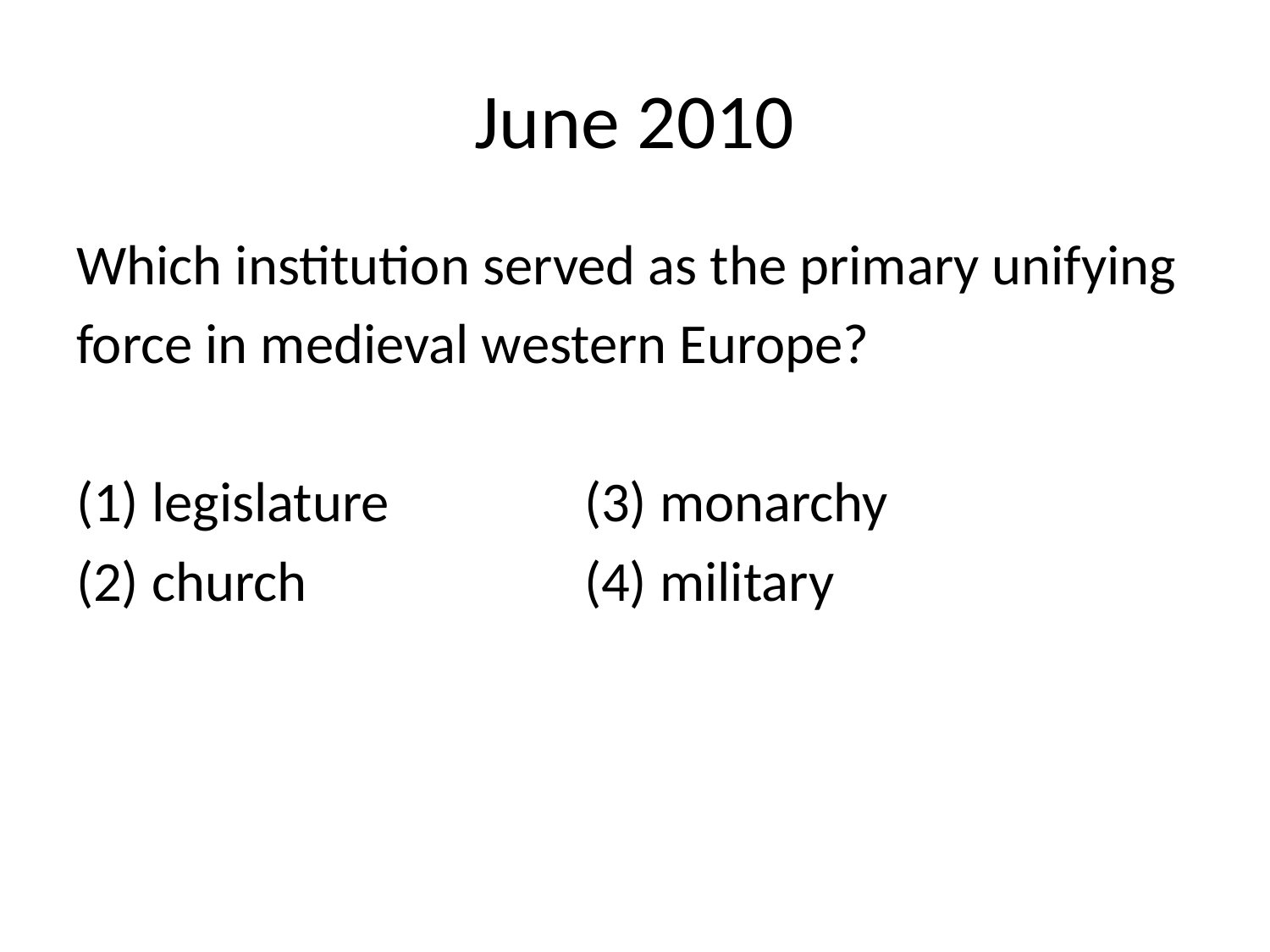

# June 2010
Which institution served as the primary unifying
force in medieval western Europe?

(1) legislature 		(3) monarchy
(2) church 			(4) military